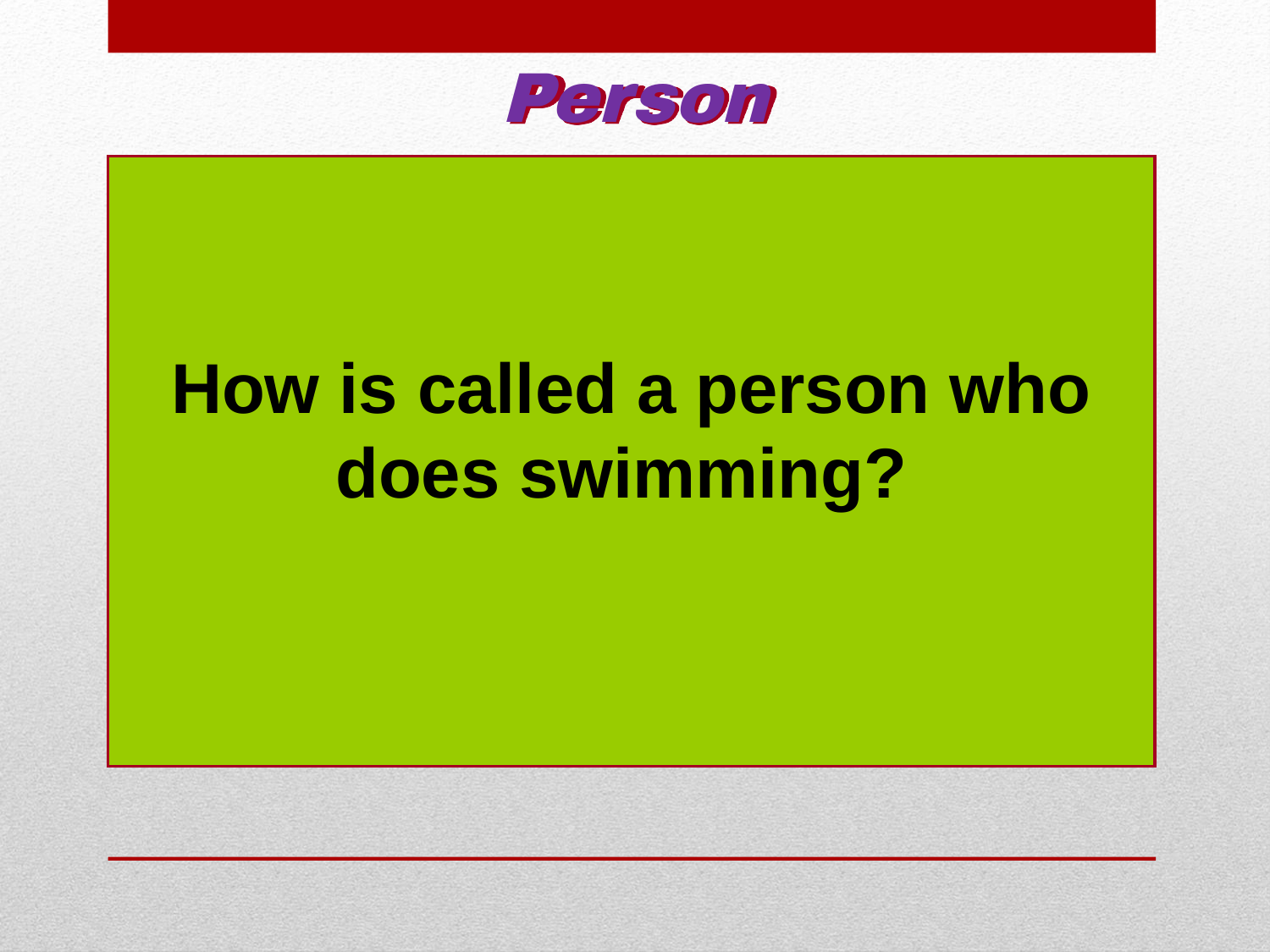

Person
How is called a person who
does swimming?